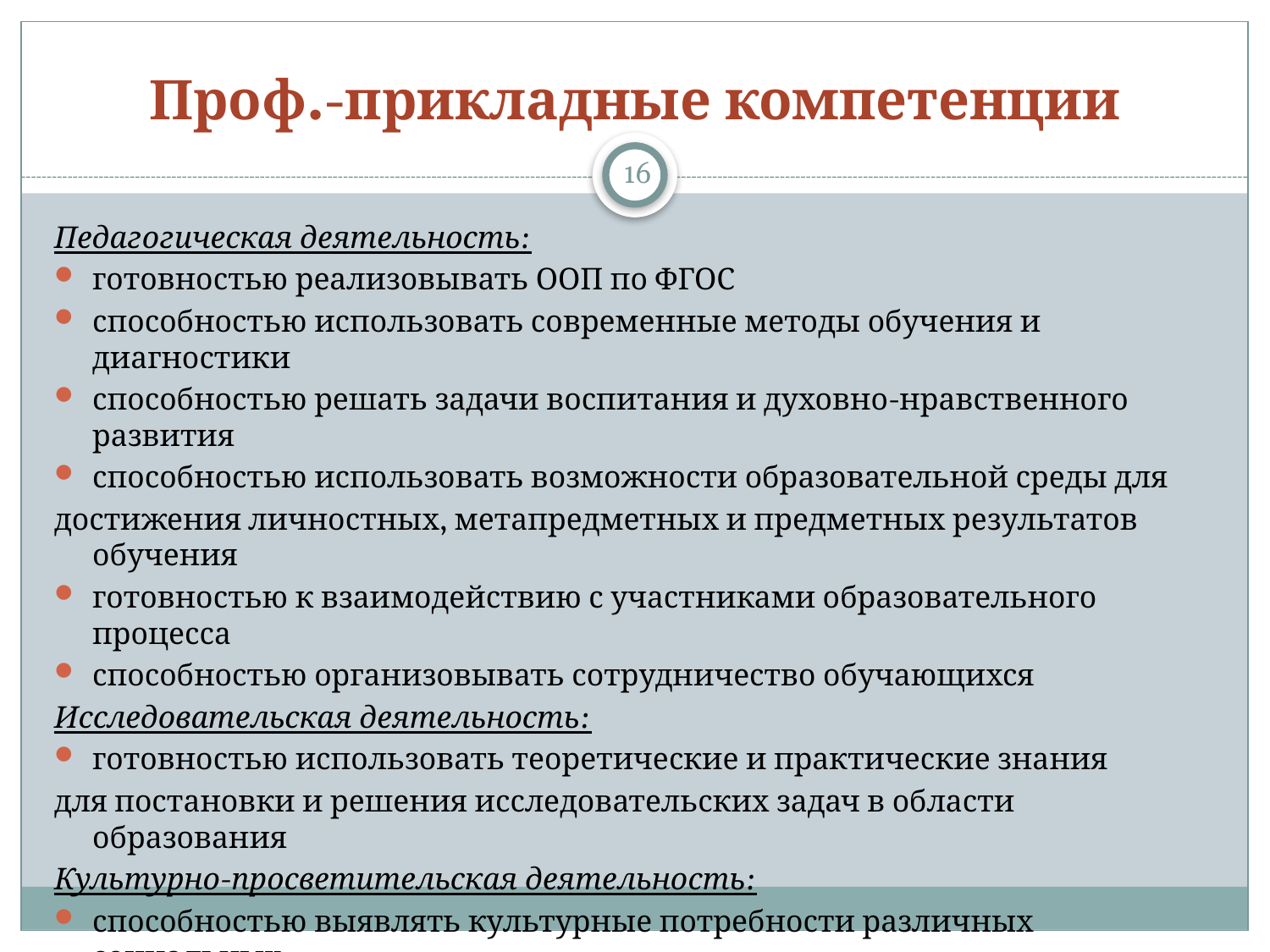

# Проф.-прикладные компетенции
16
Педагогическая деятельность:
готовностью реализовывать ООП по ФГОС
способностью использовать современные методы обучения и диагностики
способностью решать задачи воспитания и духовно-нравственного развития
способностью использовать возможности образовательной среды для
достижения личностных, метапредметных и предметных результатов обучения
готовностью к взаимодействию с участниками образовательного процесса
способностью организовывать сотрудничество обучающихся
Исследовательская деятельность:
готовностью использовать теоретические и практические знания
для постановки и решения исследовательских задач в области образования
Культурно-просветительская деятельность:
способностью выявлять культурные потребности различных социальных
групп
способностью реализовывать культурно-просветительские программы